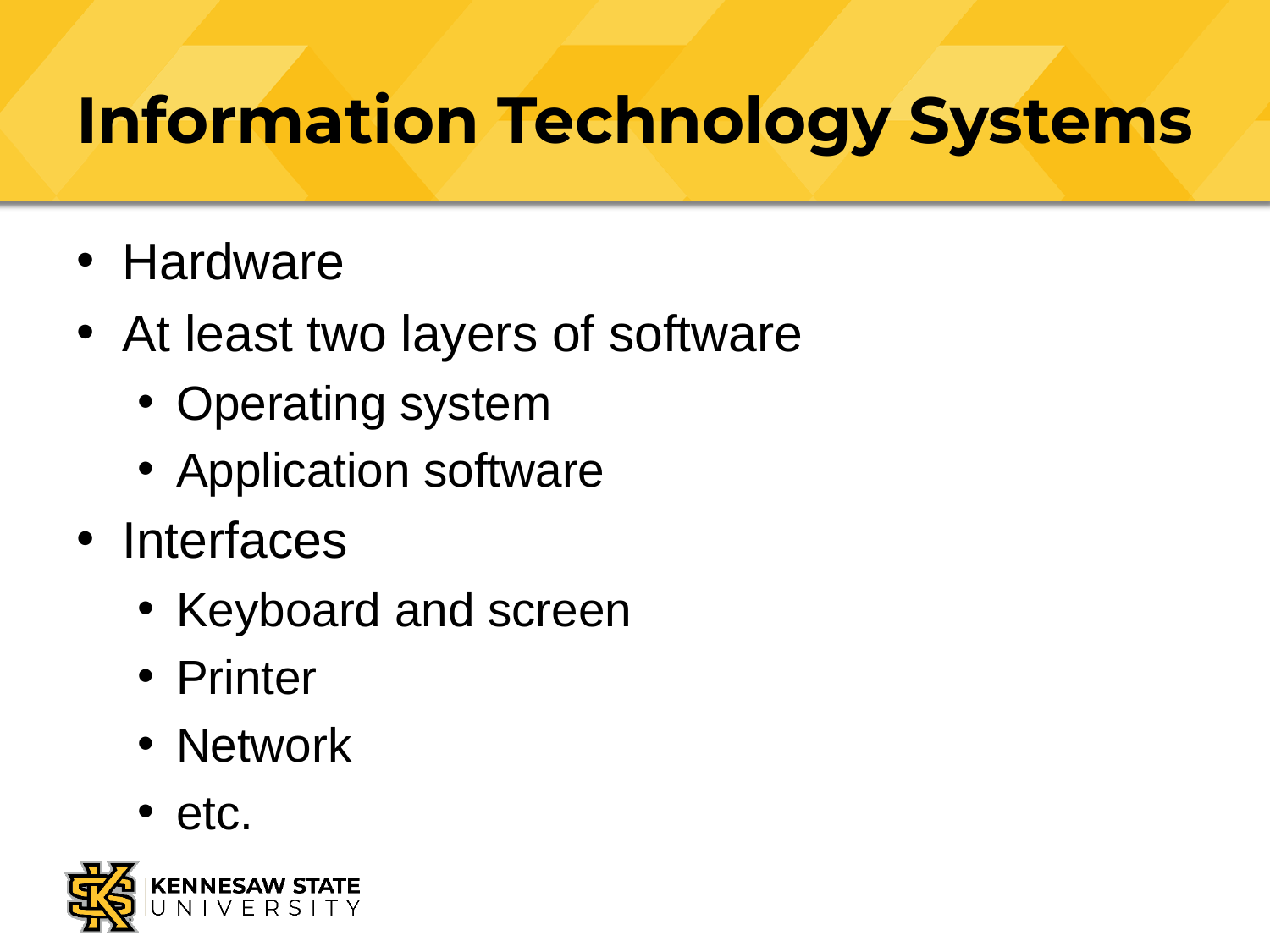

# Information Technology Systems
Hardware
At least two layers of software
Operating system
Application software
Interfaces
Keyboard and screen
Printer
Network
etc.